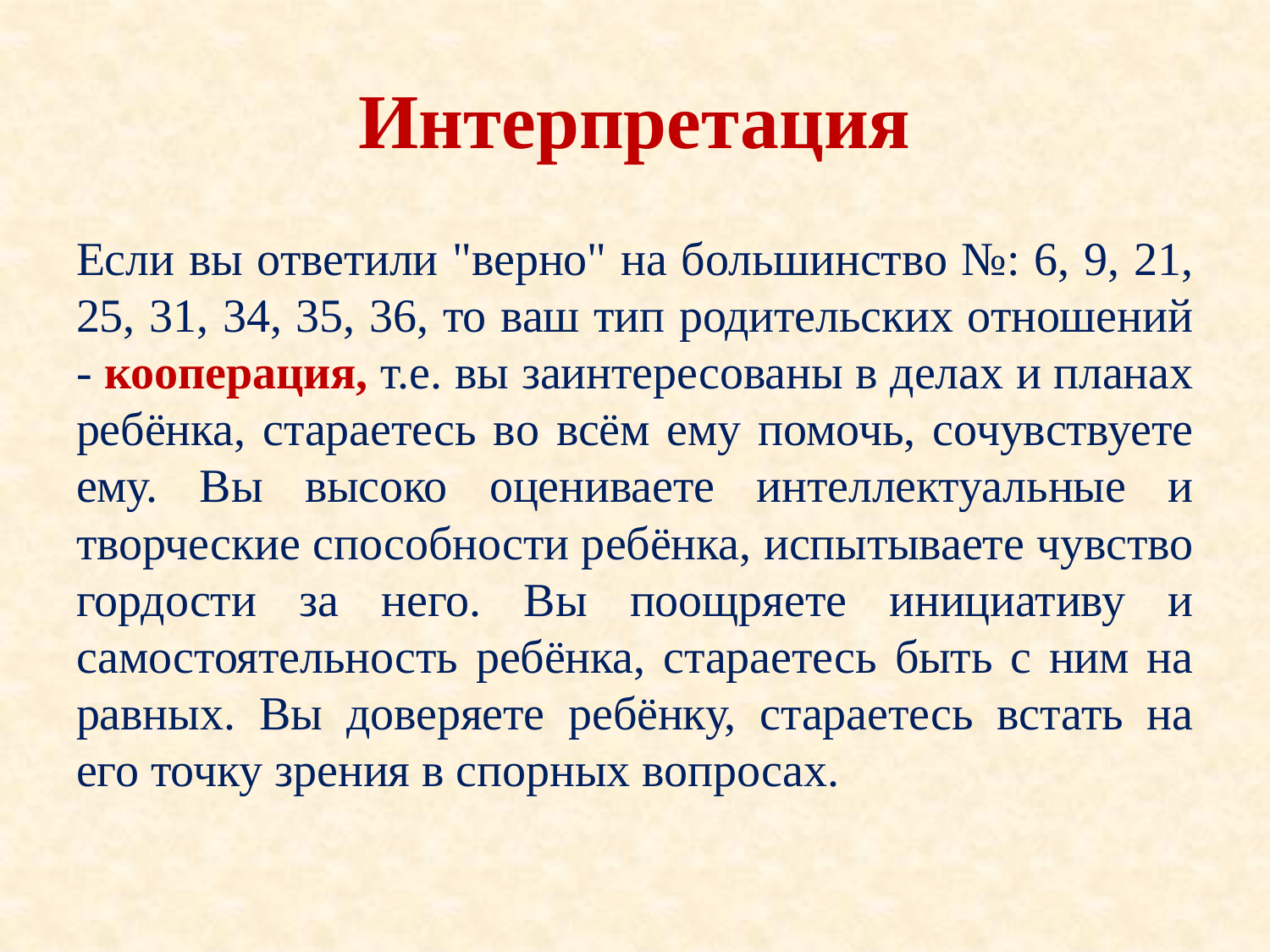

# Интерпретация
Если вы ответили "верно" на большинство №: 6, 9, 21, 25, 31, 34, 35, 36, то ваш тип родительских отношений - кооперация, т.е. вы заинтересованы в делах и планах ребёнка, стараетесь во всём ему помочь, сочувствуете ему. Вы высоко оцениваете интеллектуальные и творческие способности ребёнка, испытываете чувство гордости за него. Вы поощряете инициативу и самостоятельность ребёнка, стараетесь быть с ним на равных. Вы доверяете ребёнку, стараетесь встать на его точку зрения в спорных вопросах.